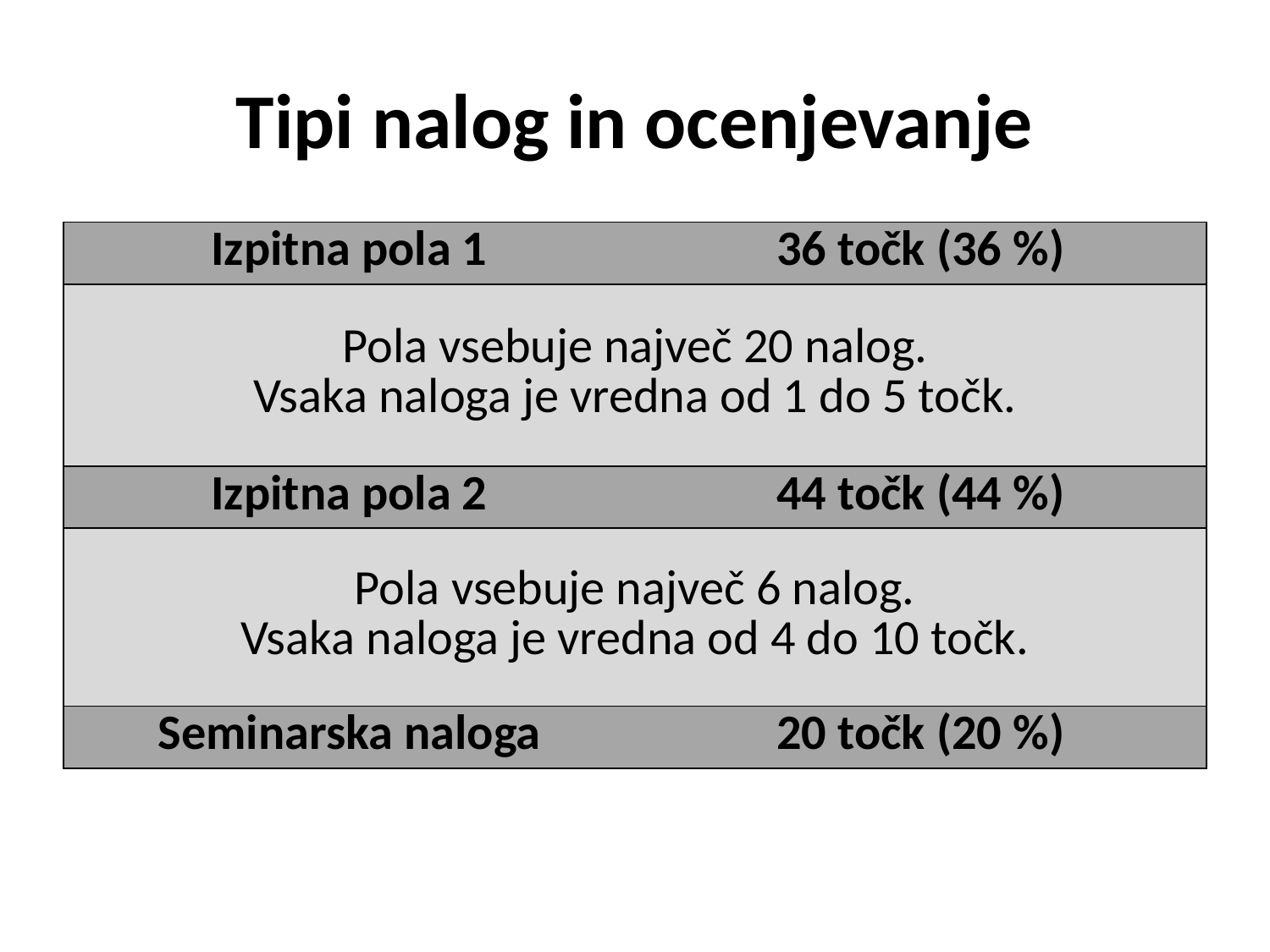

# Tipi nalog in ocenjevanje
| Izpitna pola 1 | 36 točk (36 %) |
| --- | --- |
| Pola vsebuje največ 20 nalog. Vsaka naloga je vredna od 1 do 5 točk. |  |
| Izpitna pola 2 | 44 točk (44 %) |
| Pola vsebuje največ 6 nalog. Vsaka naloga je vredna od 4 do 10 točk. |  |
| Seminarska naloga | 20 točk (20 %) |